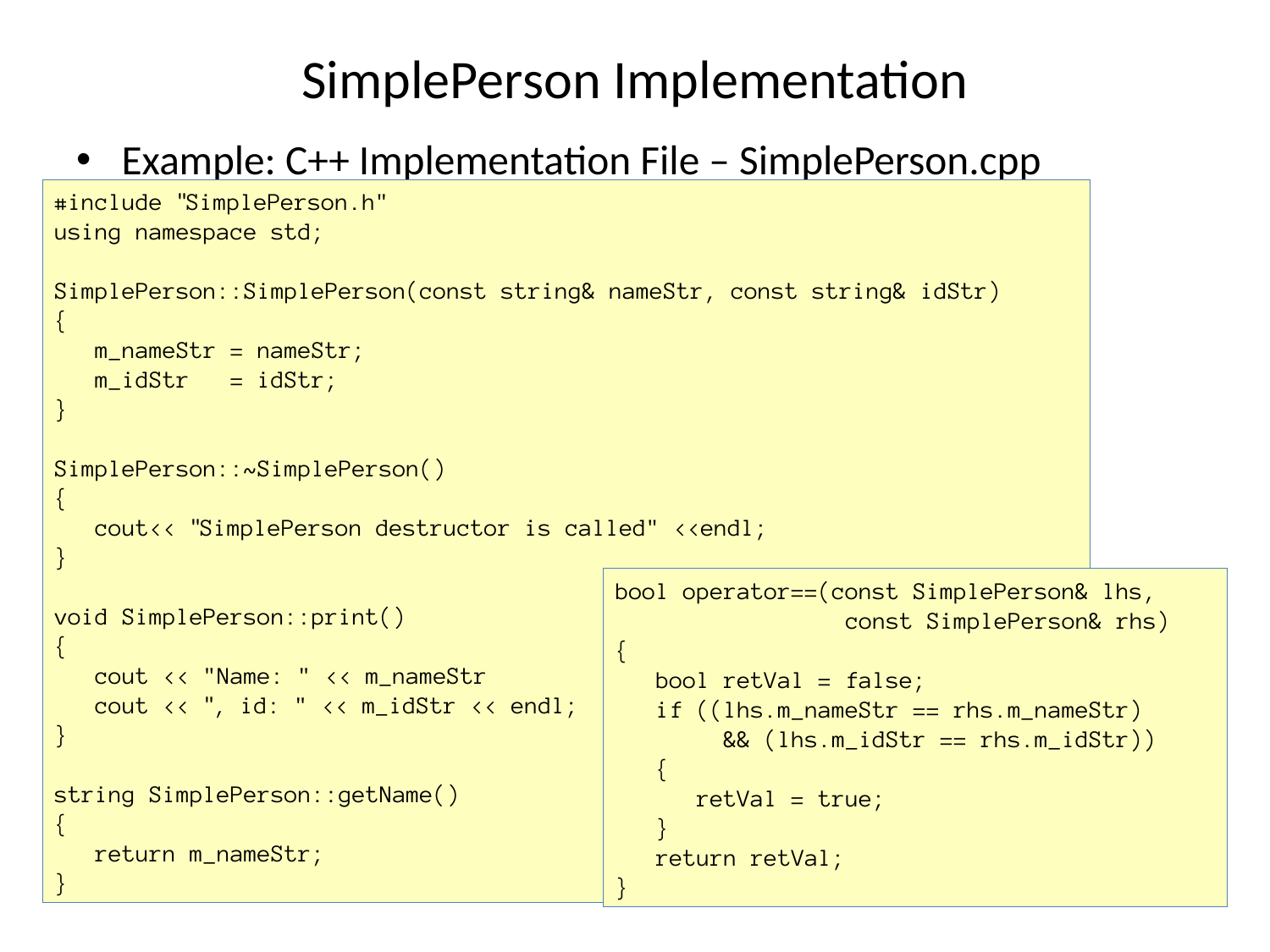

# SimplePerson Implementation
Example: C++ Implementation File – SimplePerson.cpp
#include "SimplePerson.h"
using namespace std;

SimplePerson::SimplePerson(const string& nameStr, const string& idStr)
{
   m_nameStr = nameStr;
   m_idStr   = idStr;
}

SimplePerson::~SimplePerson()
{
   cout<< "SimplePerson destructor is called" <<endl;
}

void SimplePerson::print()
{
   cout << "Name: " << m_nameStr
   cout << ", id: " << m_idStr << endl;
}

string SimplePerson::getName()
{
   return m_nameStr;
}
bool operator==(const SimplePerson& lhs,
                 const SimplePerson& rhs)
{
   bool retVal = false;
   if ((lhs.m_nameStr == rhs.m_nameStr)
        && (lhs.m_idStr == rhs.m_idStr))
   {
      retVal = true;
   }
   return retVal;
}